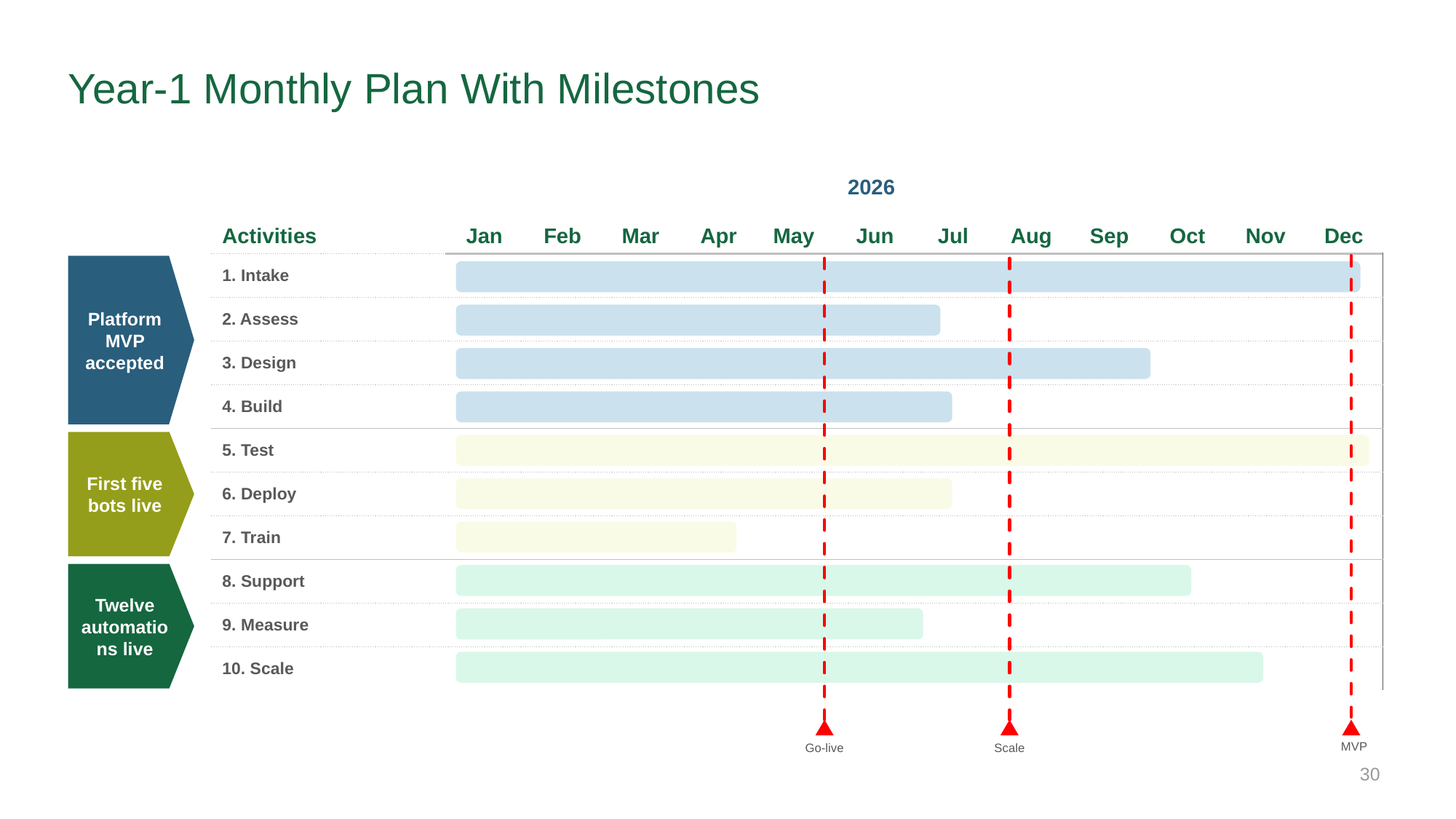

# Year-1 Monthly Plan With Milestones
2026
| Activities | Jan | Feb | Mar | Apr | May | Jun | Jul | Aug | Sep | Oct | Nov | Dec |
| --- | --- | --- | --- | --- | --- | --- | --- | --- | --- | --- | --- | --- |
| 1. Intake |  |  |  |  |  |  |  |  |  |  |  |  |
| 2. Assess |  |  |  |  |  |  |  |  |  |  |  |  |
| 3. Design |  |  |  |  |  |  |  |  |  |  |  |  |
| 4. Build |  |  |  |  |  |  |  |  |  |  |  |  |
| 5. Test |  |  |  |  |  |  |  |  |  |  |  |  |
| 6. Deploy |  |  |  |  |  |  |  |  |  |  |  |  |
| 7. Train |  |  |  |  |  |  |  |  |  |  |  |  |
| 8. Support |  |  |  |  |  |  |  |  |  |  |  |  |
| 9. Measure |  |  |  |  |  |  |  |  |  |  |  |  |
| 10. Scale |  |  |  |  |  |  |  |  |  |  |  |  |
Platform MVP accepted

First five bots live

Twelve automations live

MVP
Go-live
Scale
30